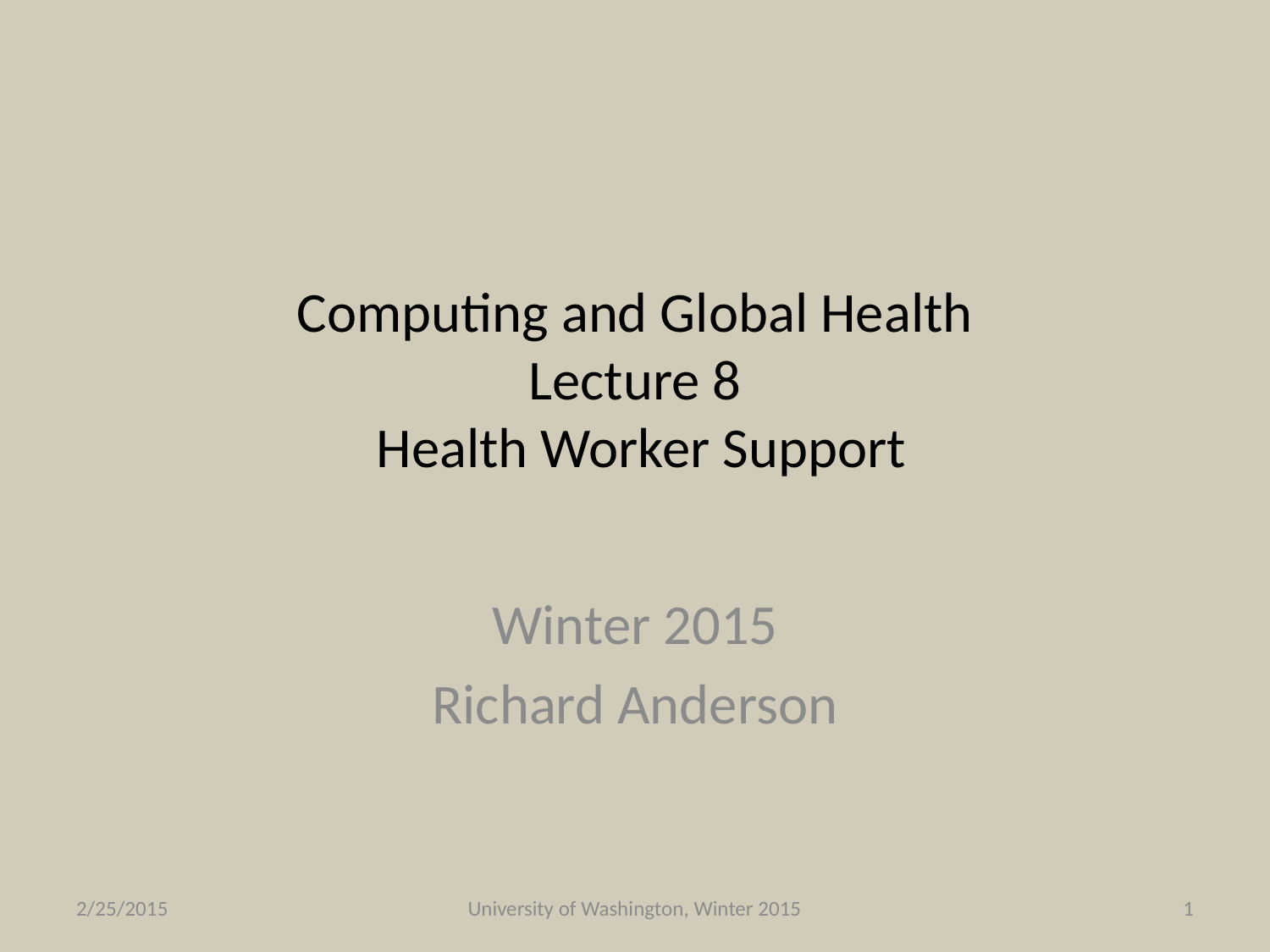

# Computing and Global Health Lecture 8 Health Worker Support
Winter 2015
Richard Anderson
2/25/2015
University of Washington, Winter 2015
1